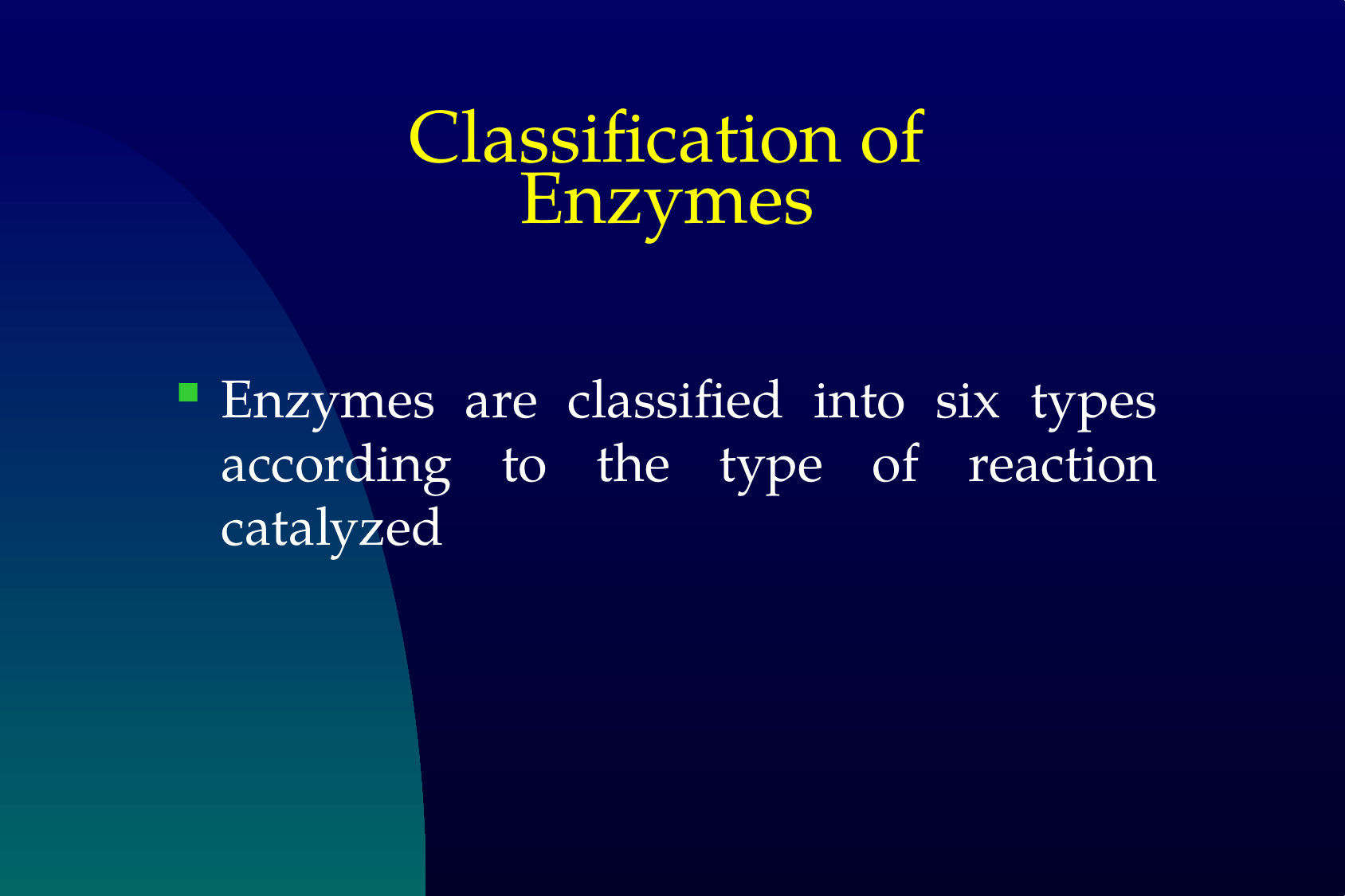

# Classification of Enzymes
Enzymes are classified into six types according to the type of reaction catalyzed